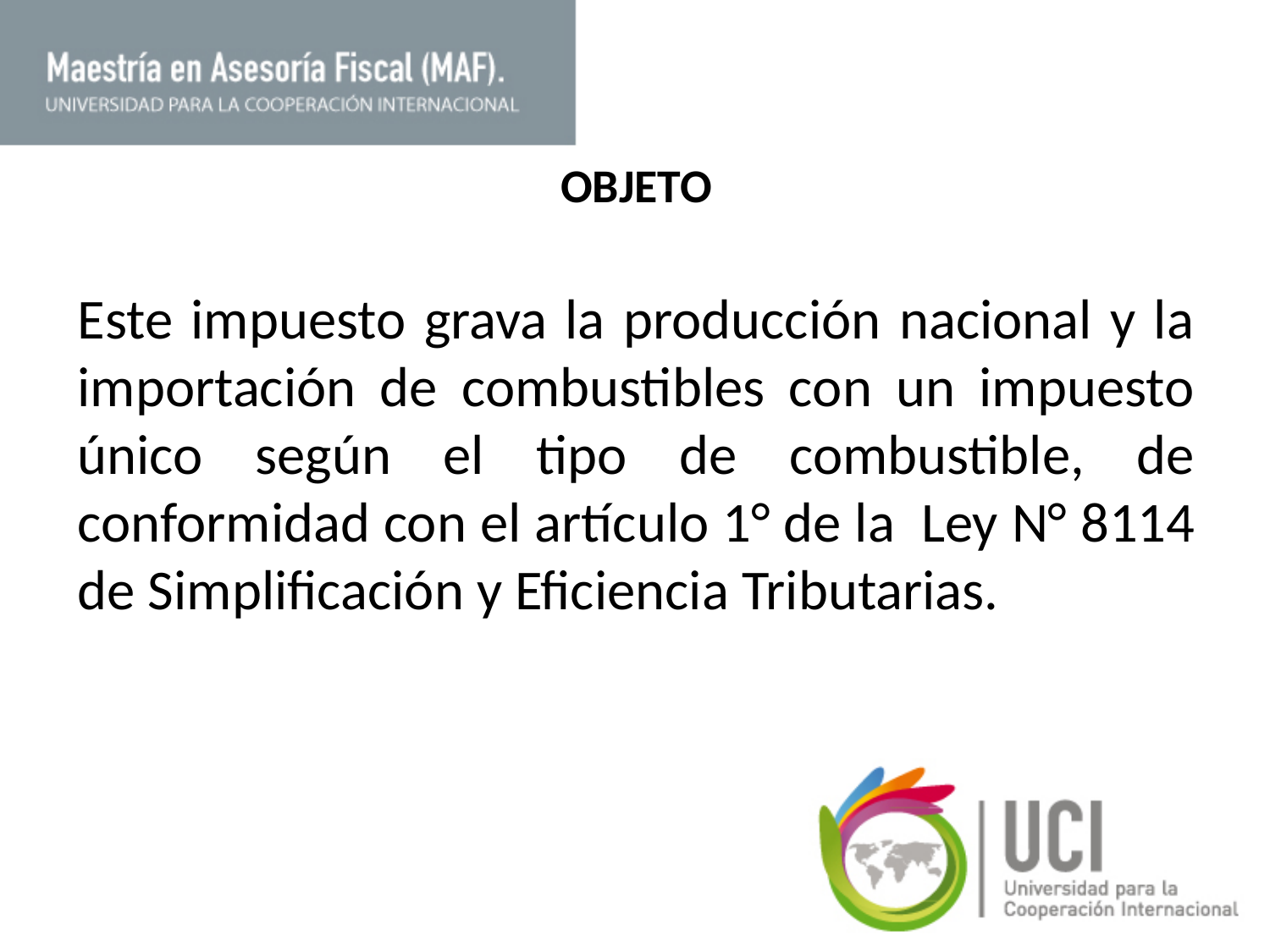

# OBJETO
Este impuesto grava la producción nacional y la importación de combustibles con un impuesto único según el tipo de combustible, de conformidad con el artículo 1° de la  Ley N° 8114 de Simplificación y Eficiencia Tributarias.